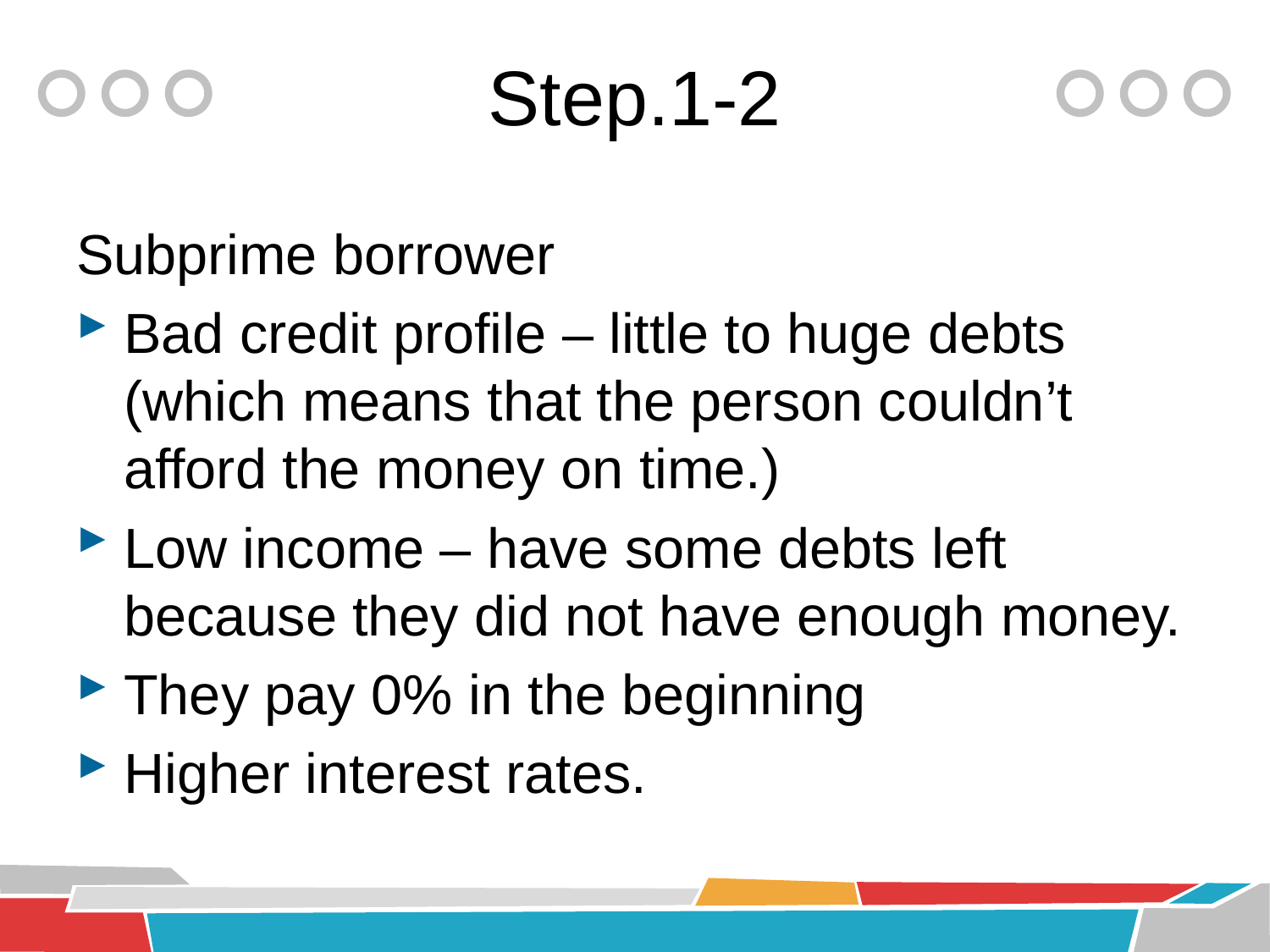

# Step.1-2
Subprime borrower
Bad credit profile – little to huge debts (which means that the person couldn’t afford the money on time.)
Low income – have some debts left because they did not have enough money.
They pay 0% in the beginning
Higher interest rates.